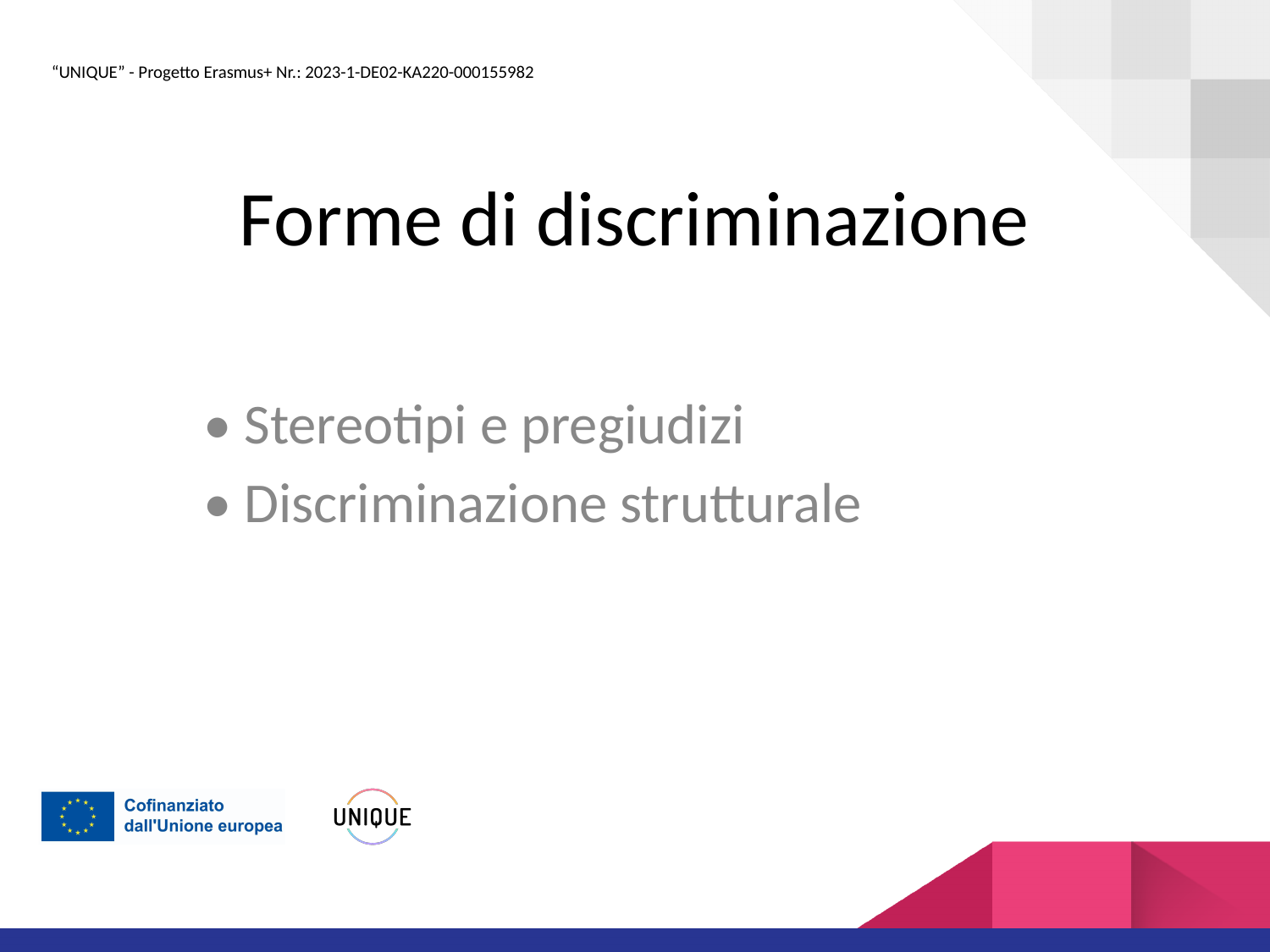

# Forme di discriminazione
• Stereotipi e pregiudizi
• Discriminazione strutturale